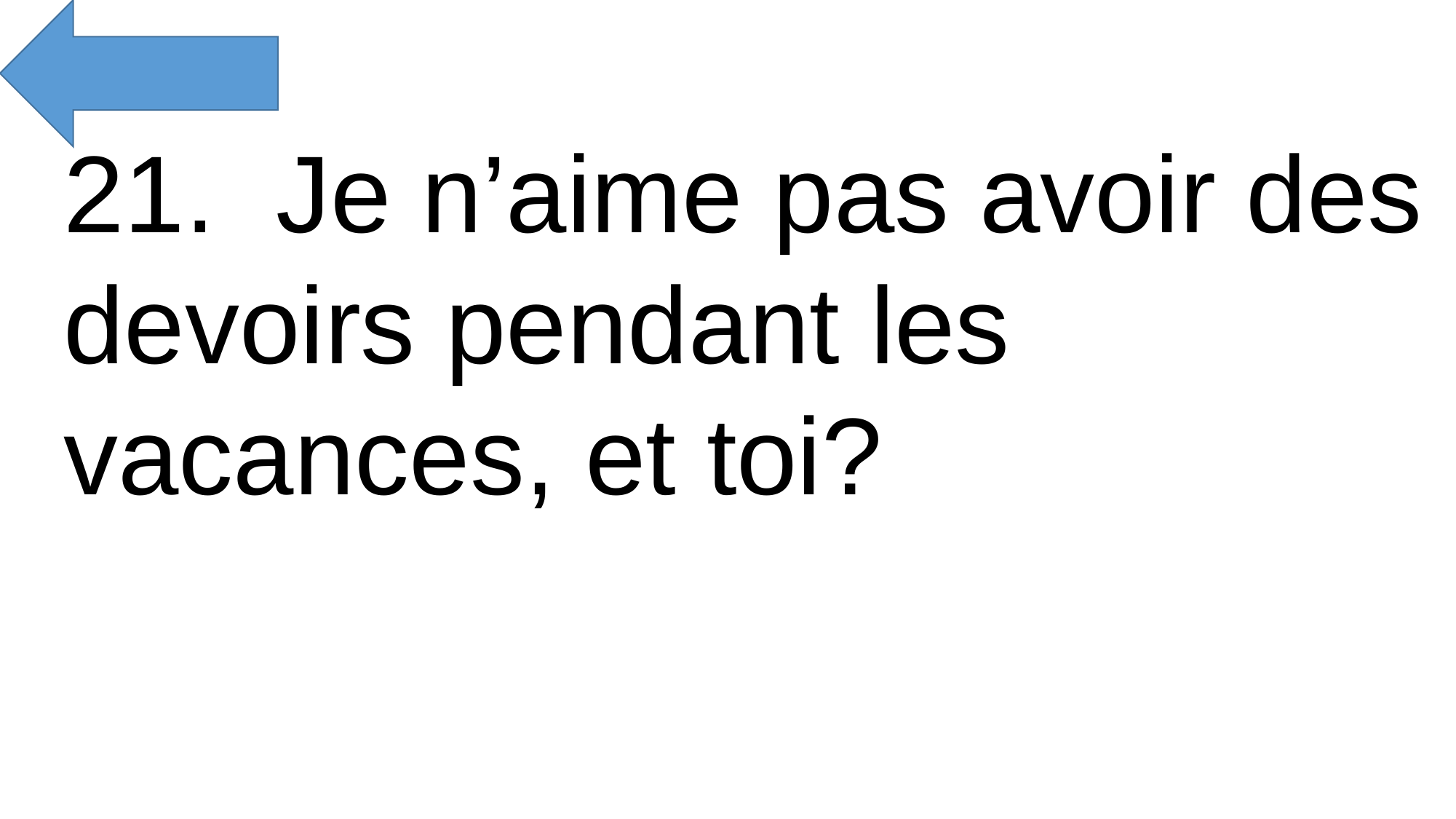

21.  Je n’aime pas avoir des devoirs pendant les vacances, et toi?